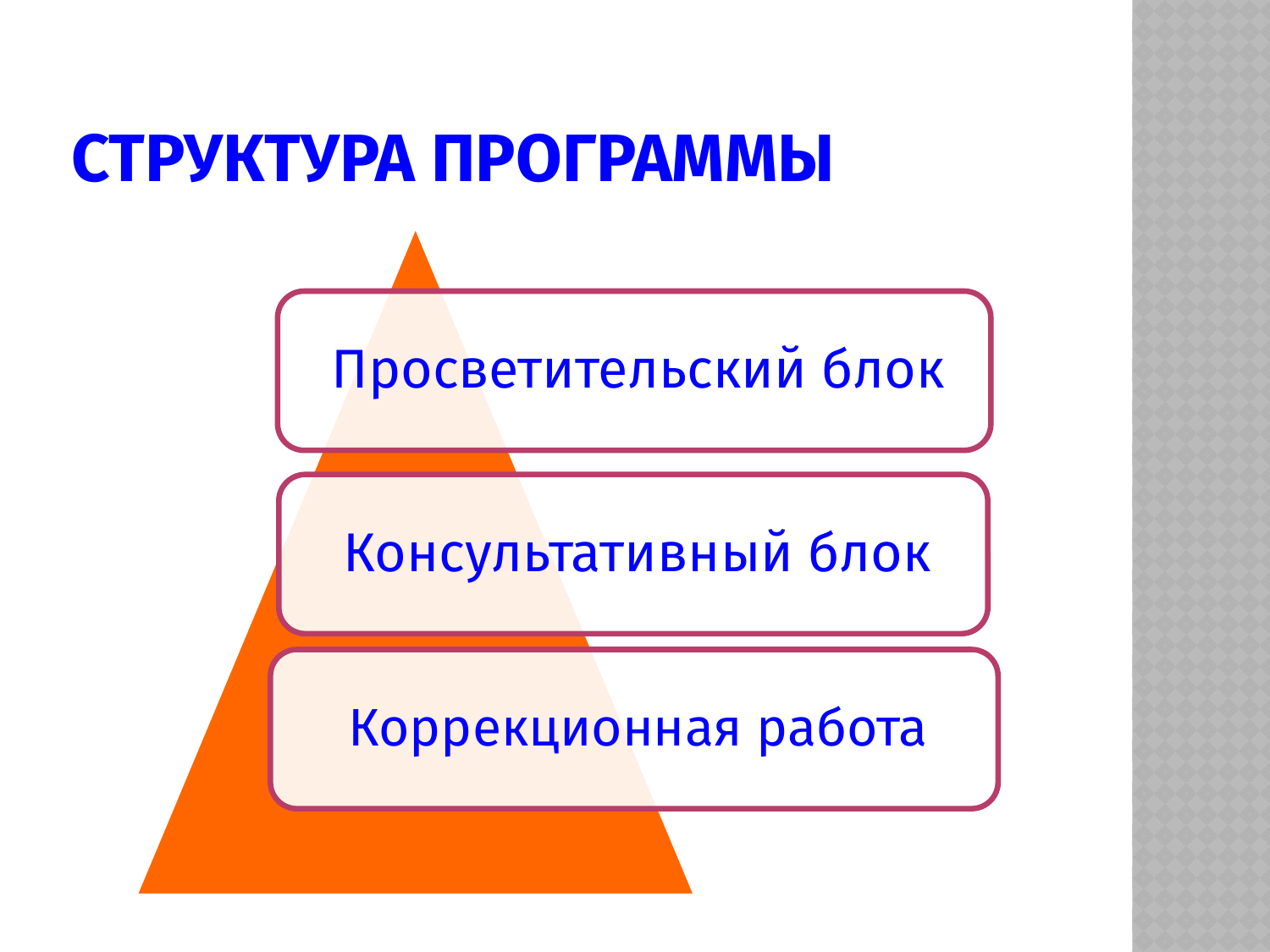

# Структура программы
Просветительский блок
Консультативный блок
Коррекционная работа